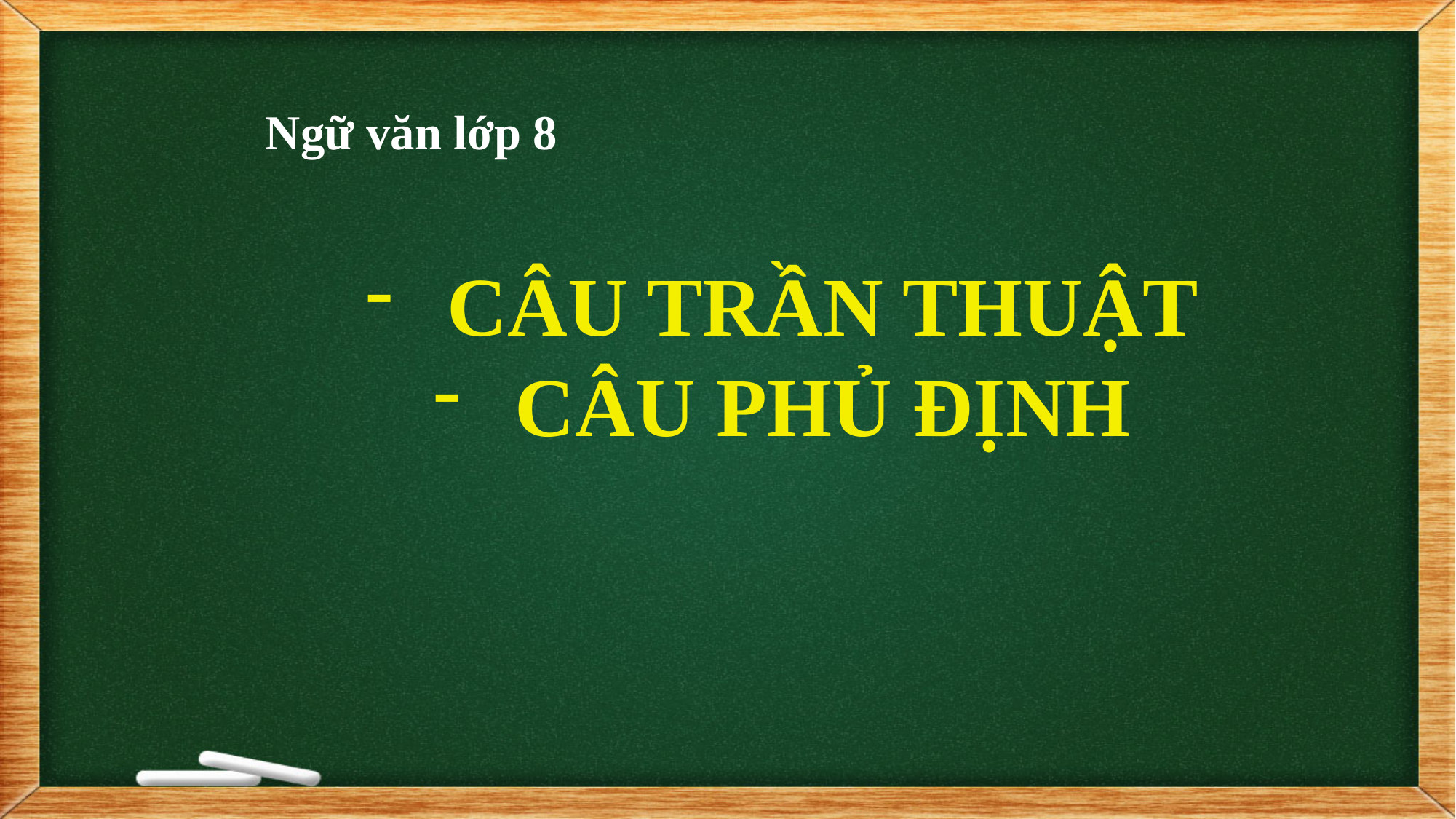

Ngữ văn lớp 8
CÂU TRẦN THUẬT
CÂU PHỦ ĐỊNH